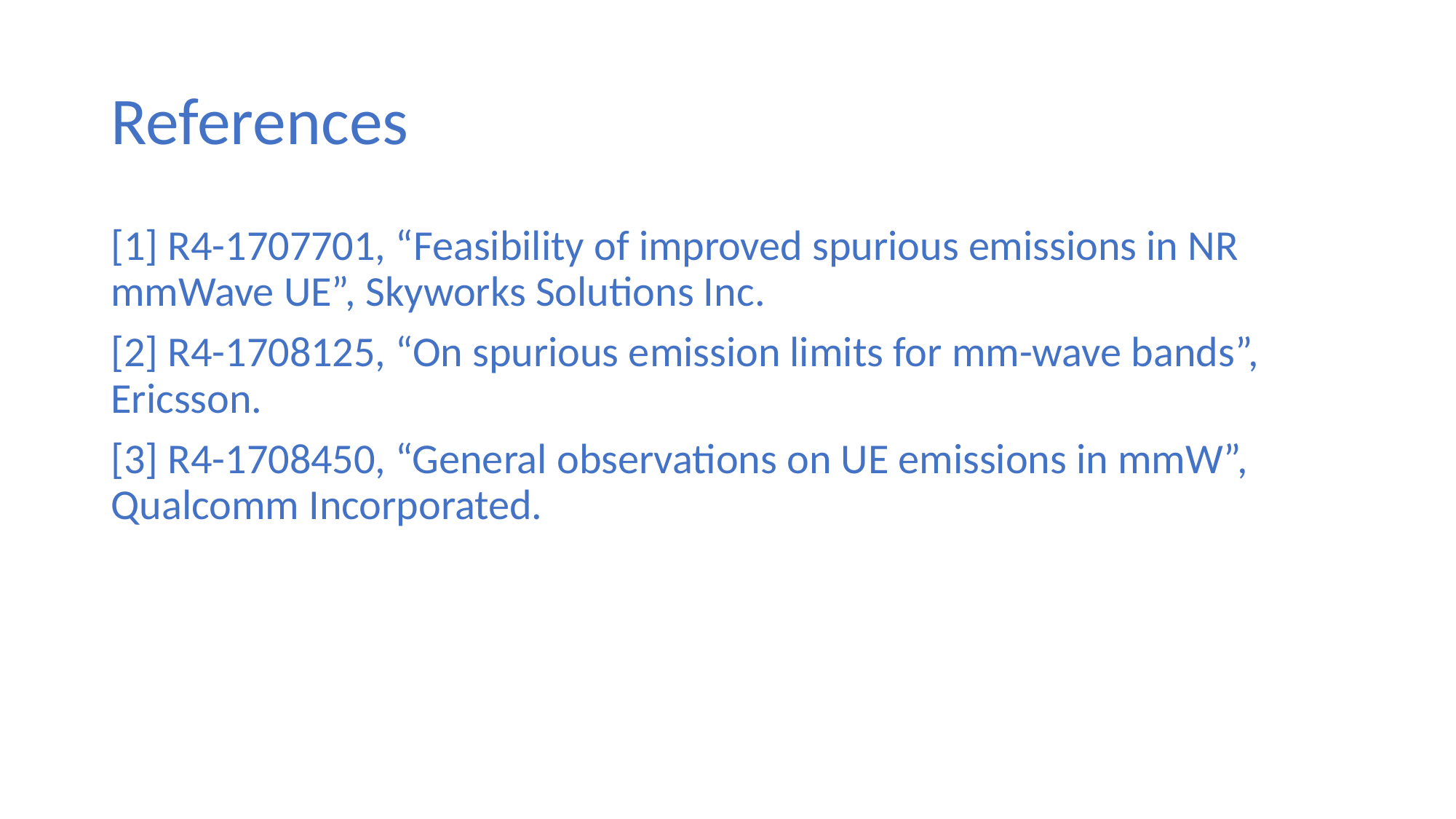

# References
[1] R4-1707701, “Feasibility of improved spurious emissions in NR mmWave UE”, Skyworks Solutions Inc.
[2] R4-1708125, “On spurious emission limits for mm-wave bands”, Ericsson.
[3] R4-1708450, “General observations on UE emissions in mmW”, Qualcomm Incorporated.